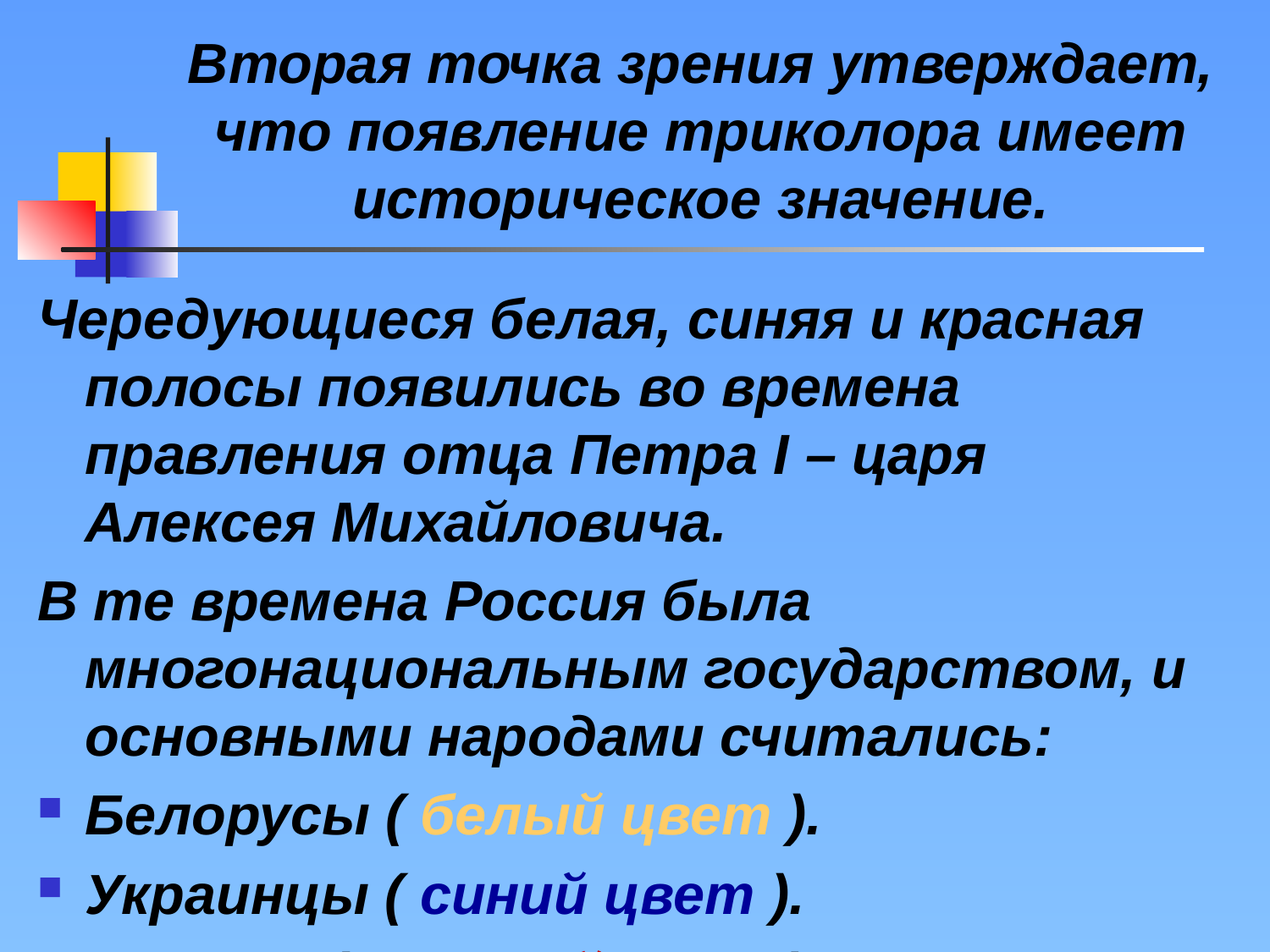

# Вторая точка зрения утверждает, что появление триколора имеет историческое значение.
Чередующиеся белая, синяя и красная полосы появились во времена правления отца Петра I – царя Алексея Михайловича.
В те времена Россия была многонациональным государством, и основными народами считались:
Белорусы ( белый цвет ).
Украинцы ( синий цвет ).
Русские ( красный цвет ).